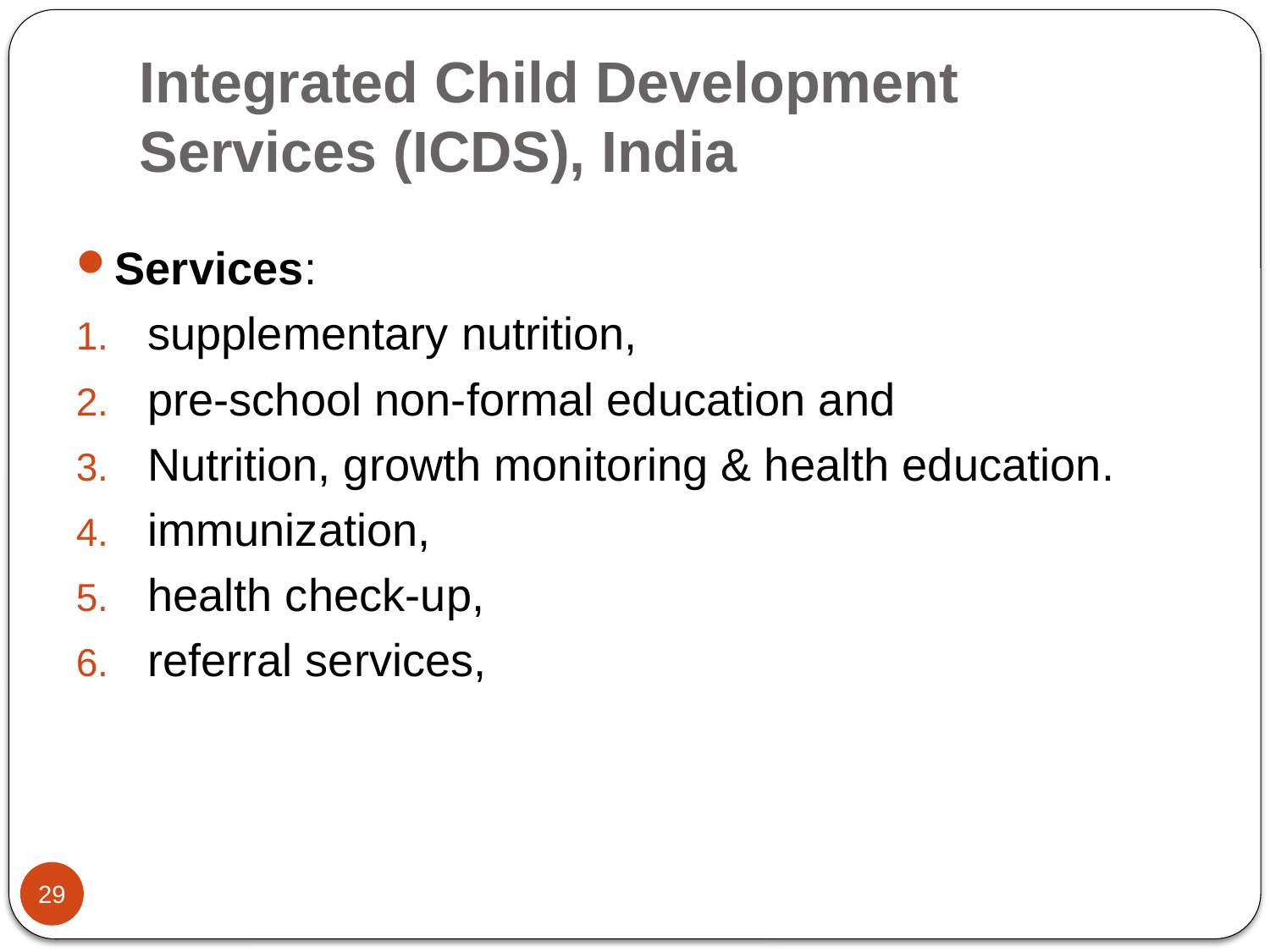

# Integrated Child Development Services (ICDS), India
Services:
supplementary nutrition,
pre-school non-formal education and
Nutrition, growth monitoring & health education.
immunization,
health check-up,
referral services,

29